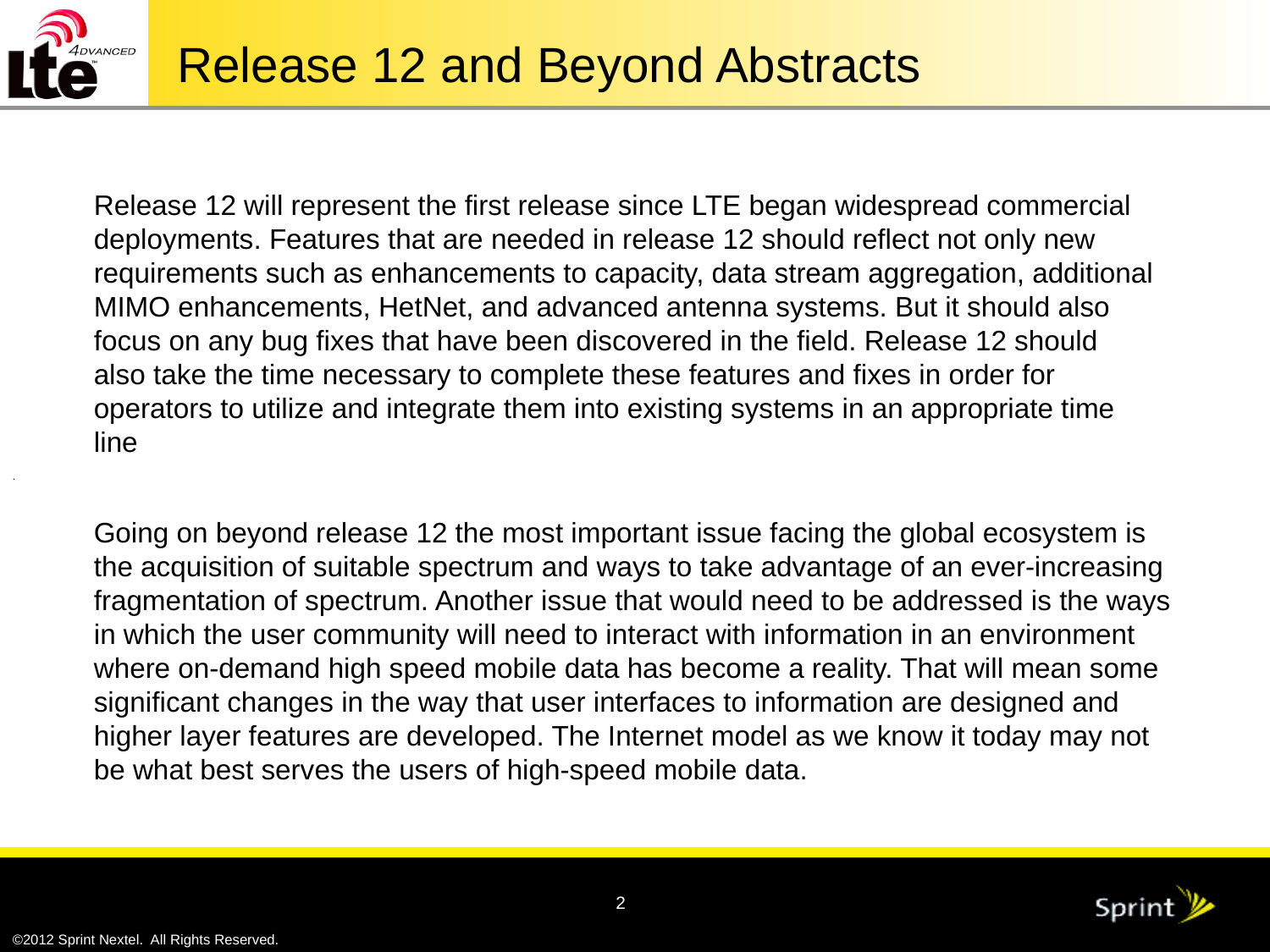

Release 12 and Beyond Abstracts
Release 12 will represent the first release since LTE began widespread commercial deployments. Features that are needed in release 12 should reflect not only new requirements such as enhancements to capacity, data stream aggregation, additional MIMO enhancements, HetNet, and advanced antenna systems. But it should also focus on any bug fixes that have been discovered in the field. Release 12 should also take the time necessary to complete these features and fixes in order for operators to utilize and integrate them into existing systems in an appropriate time line
Going on beyond release 12 the most important issue facing the global ecosystem is the acquisition of suitable spectrum and ways to take advantage of an ever-increasing fragmentation of spectrum. Another issue that would need to be addressed is the ways in which the user community will need to interact with information in an environment where on-demand high speed mobile data has become a reality. That will mean some significant changes in the way that user interfaces to information are designed and higher layer features are developed. The Internet model as we know it today may not be what best serves the users of high-speed mobile data.